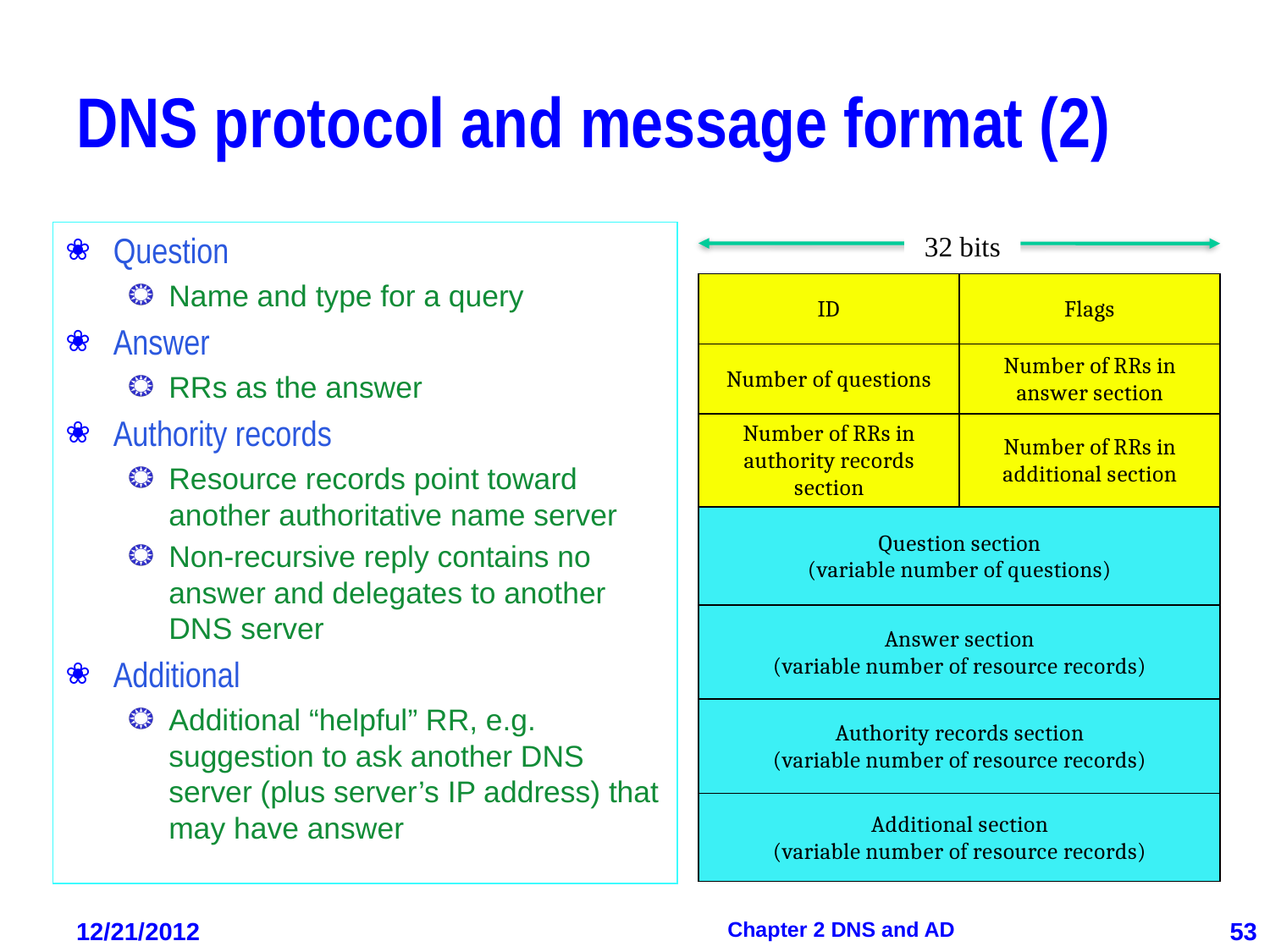

# DNS protocol and message format (2)
Question
Name and type for a query
Answer
RRs as the answer
Authority records
Resource records point toward another authoritative name server
Non-recursive reply contains no answer and delegates to another DNS server
Additional
Additional “helpful” RR, e.g. suggestion to ask another DNS server (plus server’s IP address) that may have answer
32 bits
| ID | Flags |
| --- | --- |
| Number of questions | Number of RRs in answer section |
| Number of RRs in authority records section | Number of RRs in additional section |
| Question section (variable number of questions) |  |
| Answer section (variable number of resource records) |  |
| Authority records section (variable number of resource records) |  |
| Additional section (variable number of resource records) |  |
12/21/2012
Chapter 2 DNS and AD
53